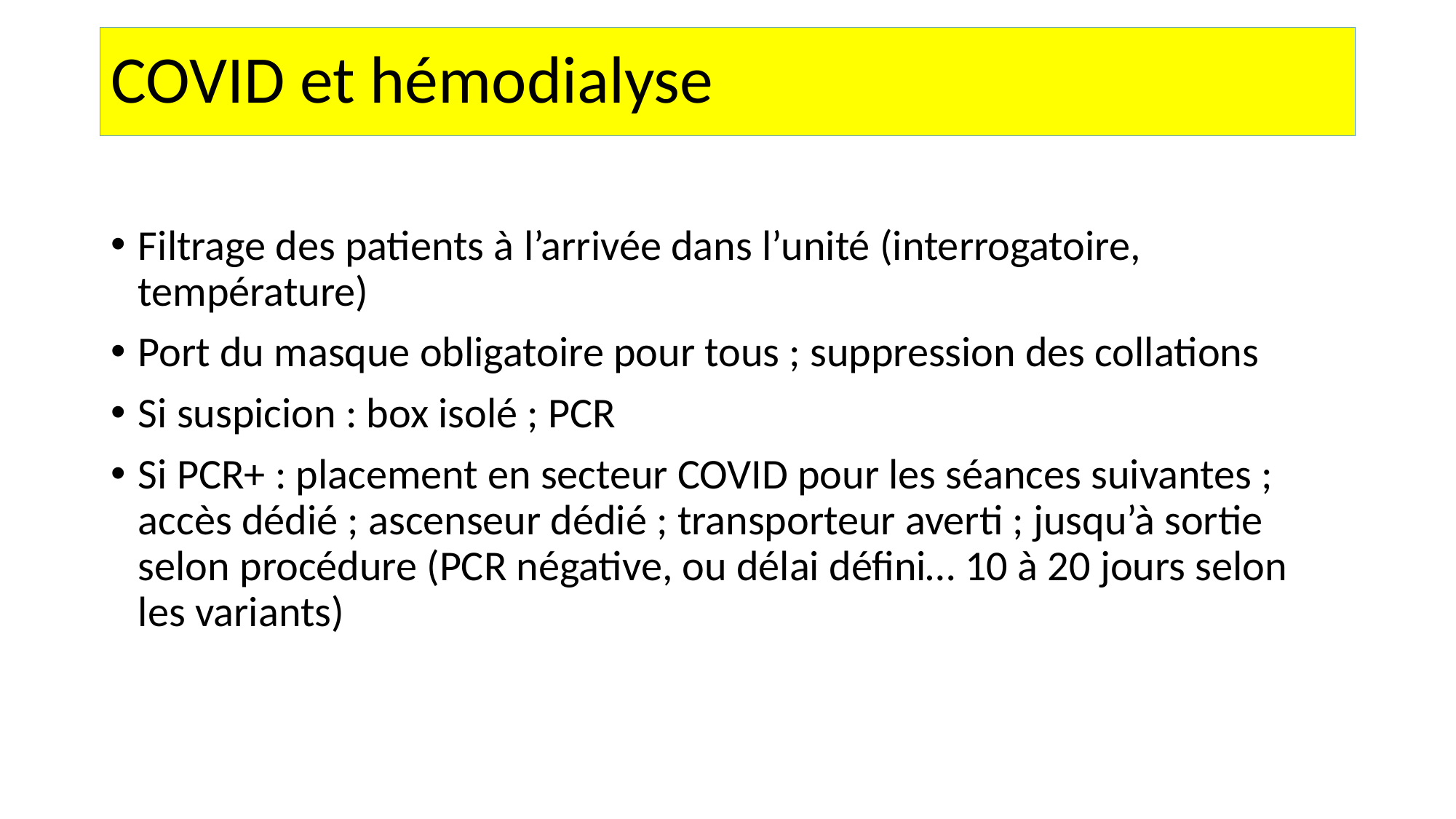

# COVID et hémodialyse
Filtrage des patients à l’arrivée dans l’unité (interrogatoire, température)
Port du masque obligatoire pour tous ; suppression des collations
Si suspicion : box isolé ; PCR
Si PCR+ : placement en secteur COVID pour les séances suivantes ; accès dédié ; ascenseur dédié ; transporteur averti ; jusqu’à sortie selon procédure (PCR négative, ou délai défini… 10 à 20 jours selon les variants)